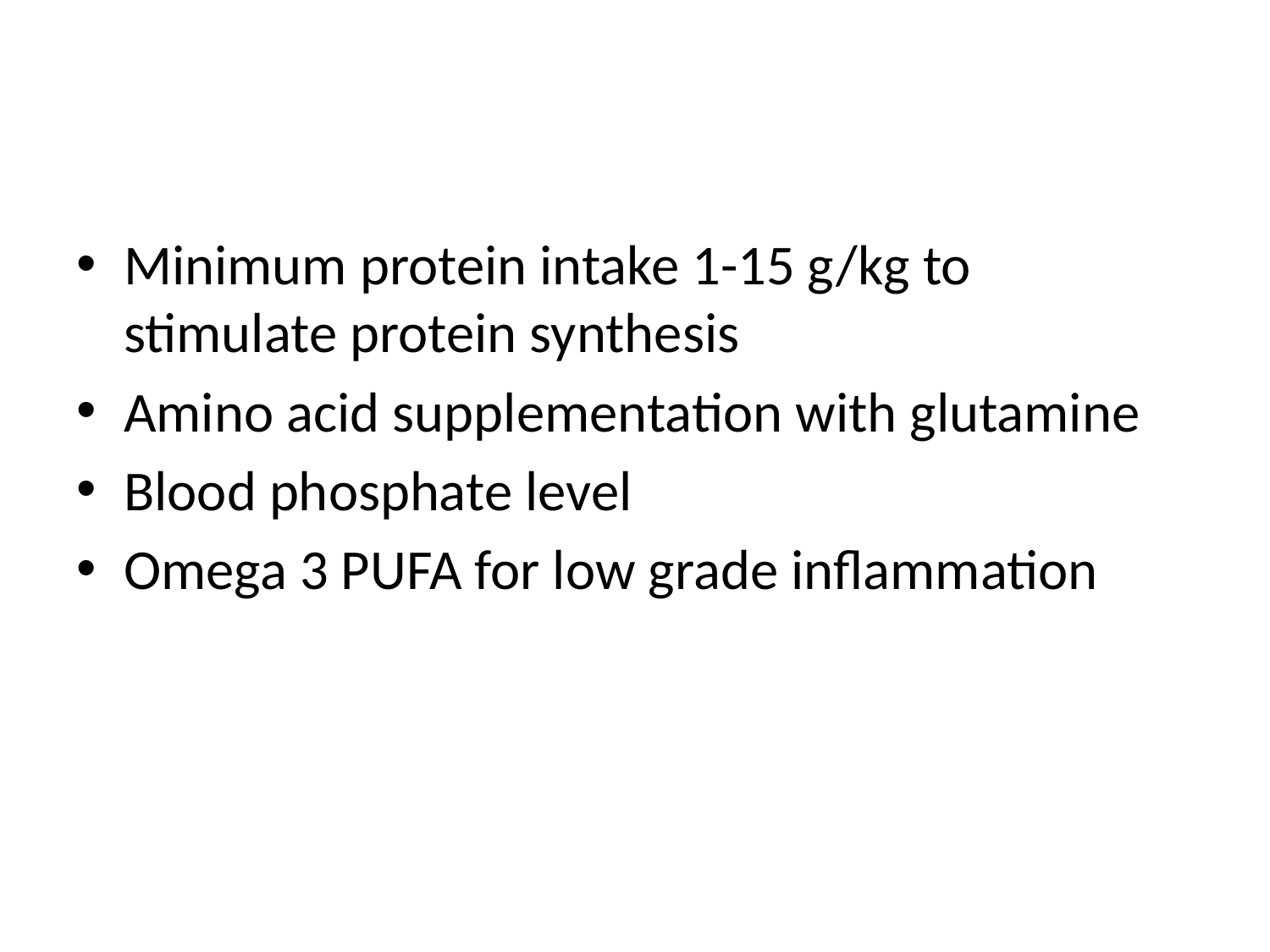

#
Minimum protein intake 1-15 g/kg to stimulate protein synthesis
Amino acid supplementation with glutamine
Blood phosphate level
Omega 3 PUFA for low grade inflammation